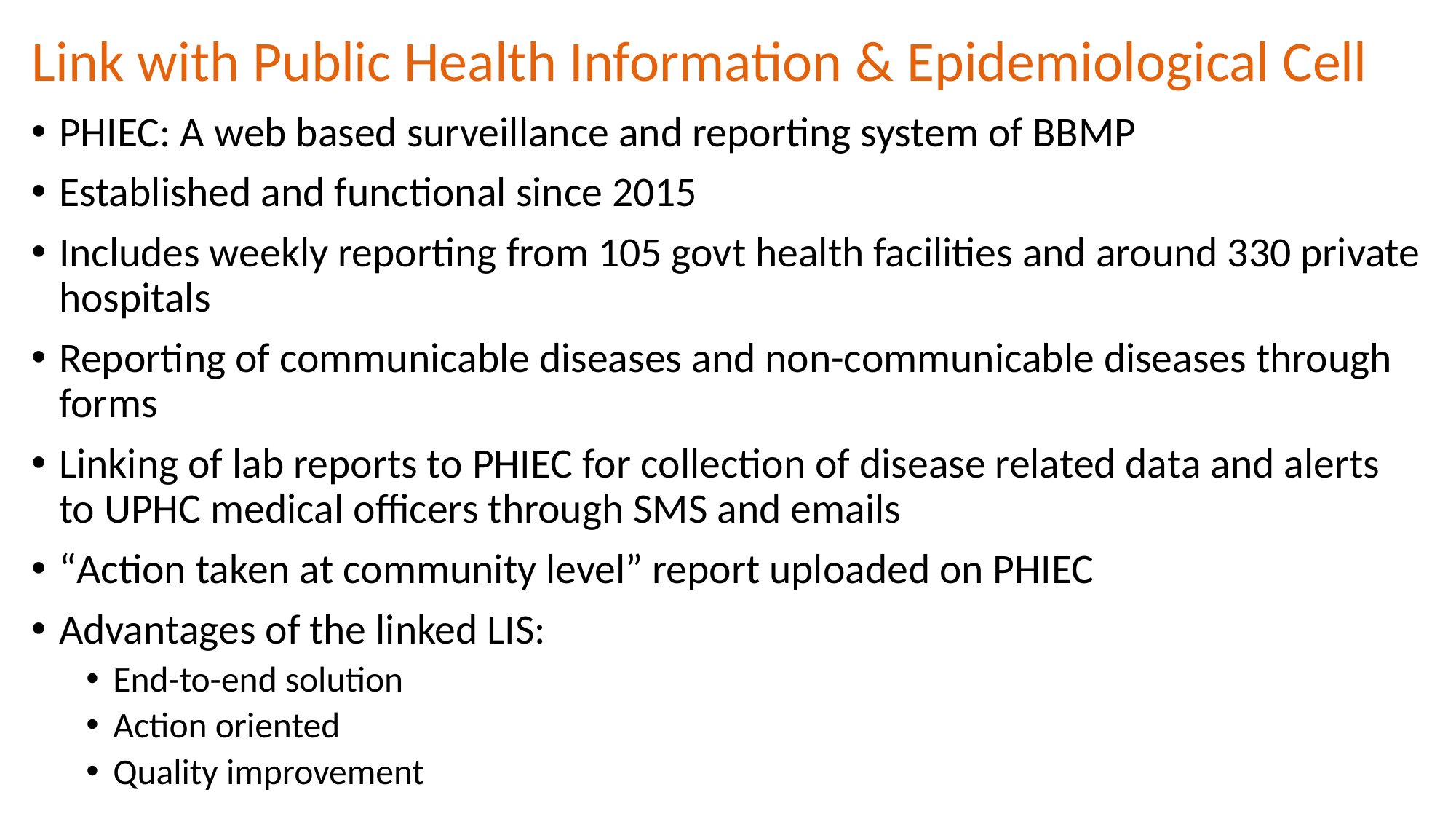

# Link with Public Health Information & Epidemiological Cell
PHIEC: A web based surveillance and reporting system of BBMP
Established and functional since 2015
Includes weekly reporting from 105 govt health facilities and around 330 private hospitals
Reporting of communicable diseases and non-communicable diseases through forms
Linking of lab reports to PHIEC for collection of disease related data and alerts to UPHC medical officers through SMS and emails
“Action taken at community level” report uploaded on PHIEC
Advantages of the linked LIS:
End-to-end solution
Action oriented
Quality improvement